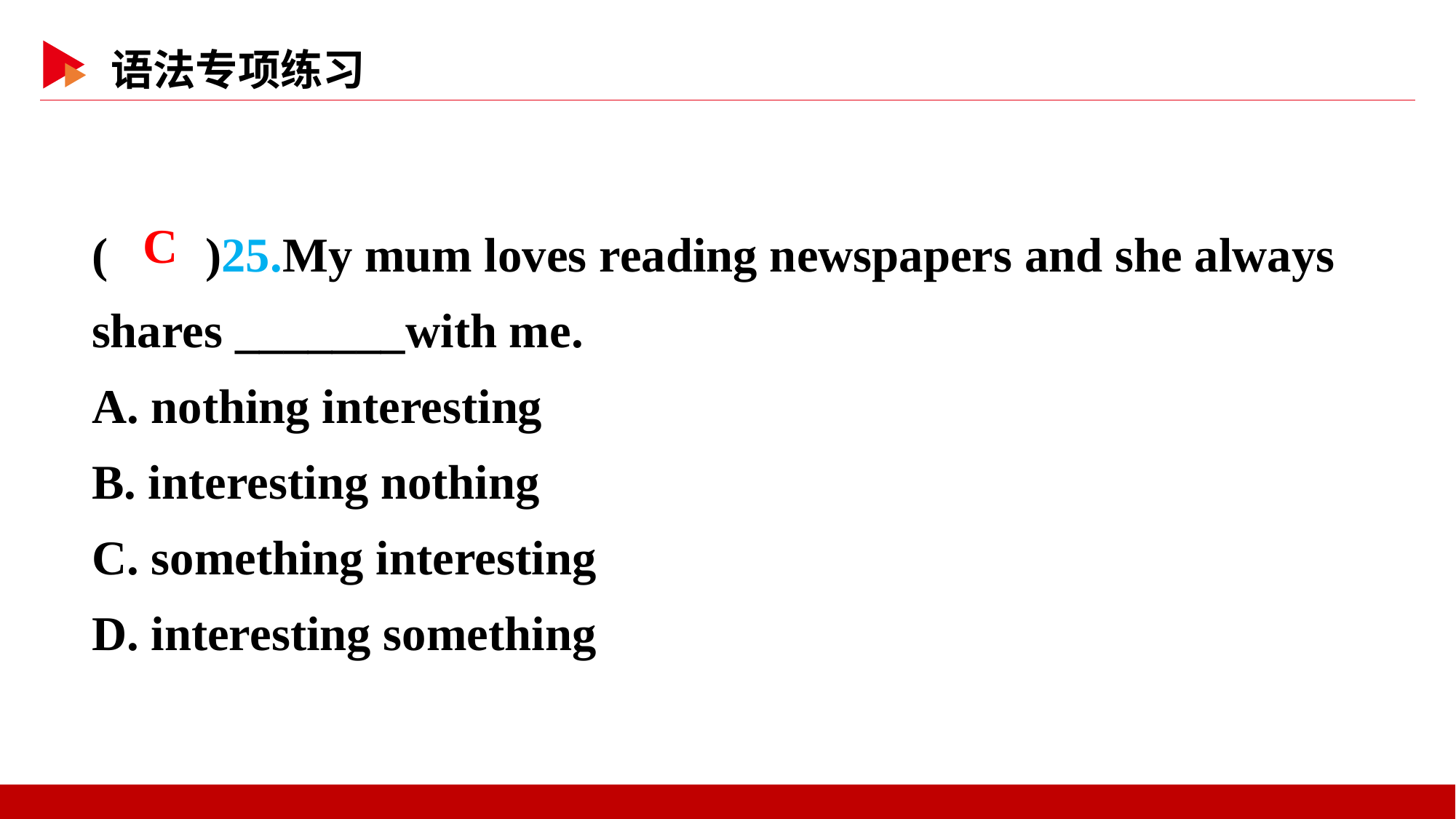

(        )25.My mum loves reading newspapers and she always shares _______with me.
A. nothing interesting
B. interesting nothing
C. something interesting
D. interesting something
   C